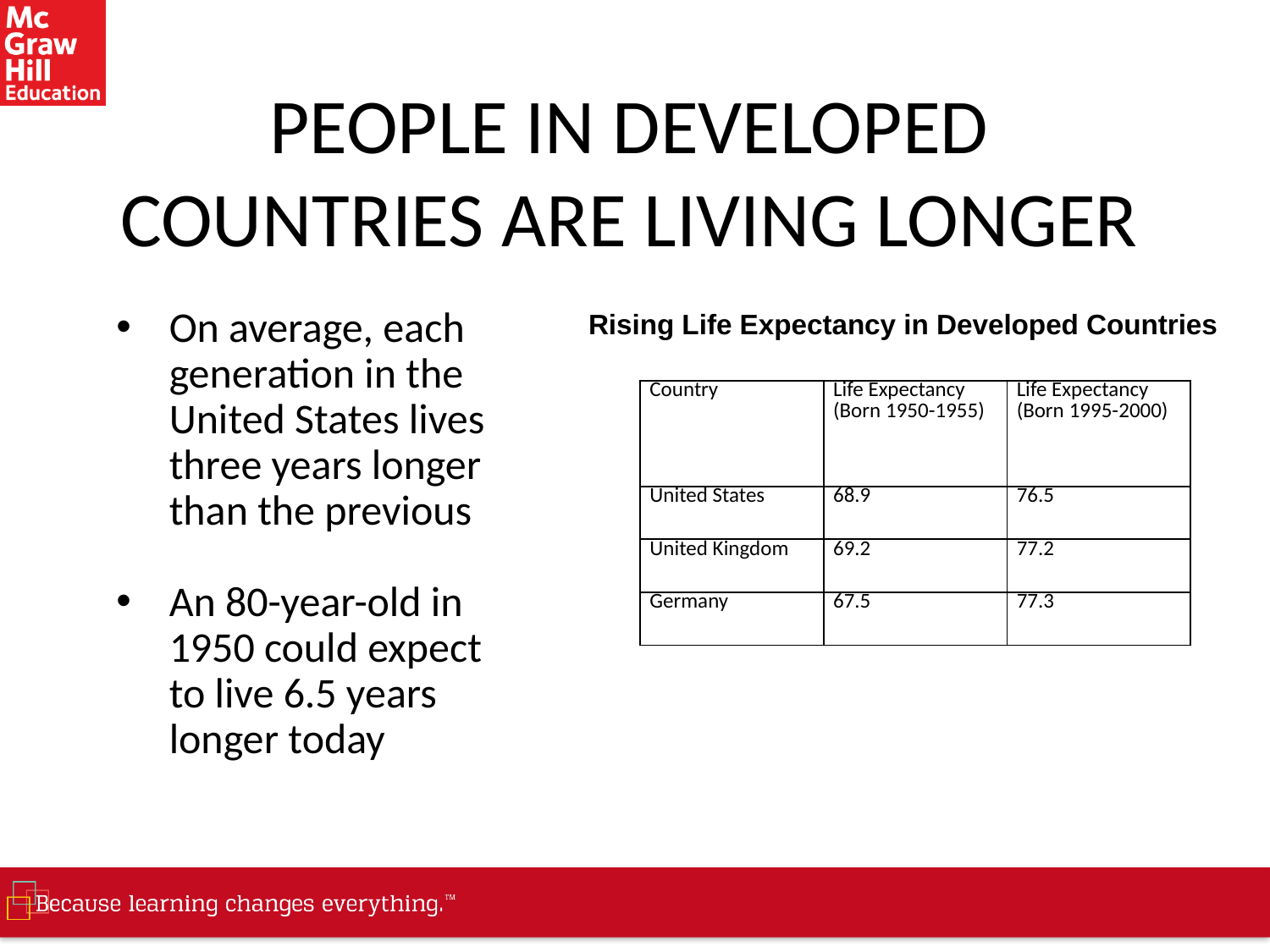

# PEOPLE IN DEVELOPED COUNTRIES ARE LIVING LONGER
On average, each generation in the United States lives three years longer than the previous

An 80-year-old in 1950 could expect to live 6.5 years longer today

Rising Life Expectancy in Developed Countries
| Country | Life Expectancy (Born 1950-1955) | Life Expectancy (Born 1995-2000) |
| --- | --- | --- |
| United States | 68.9 | 76.5 |
| United Kingdom | 69.2 | 77.2 |
| Germany | 67.5 | 77.3 |